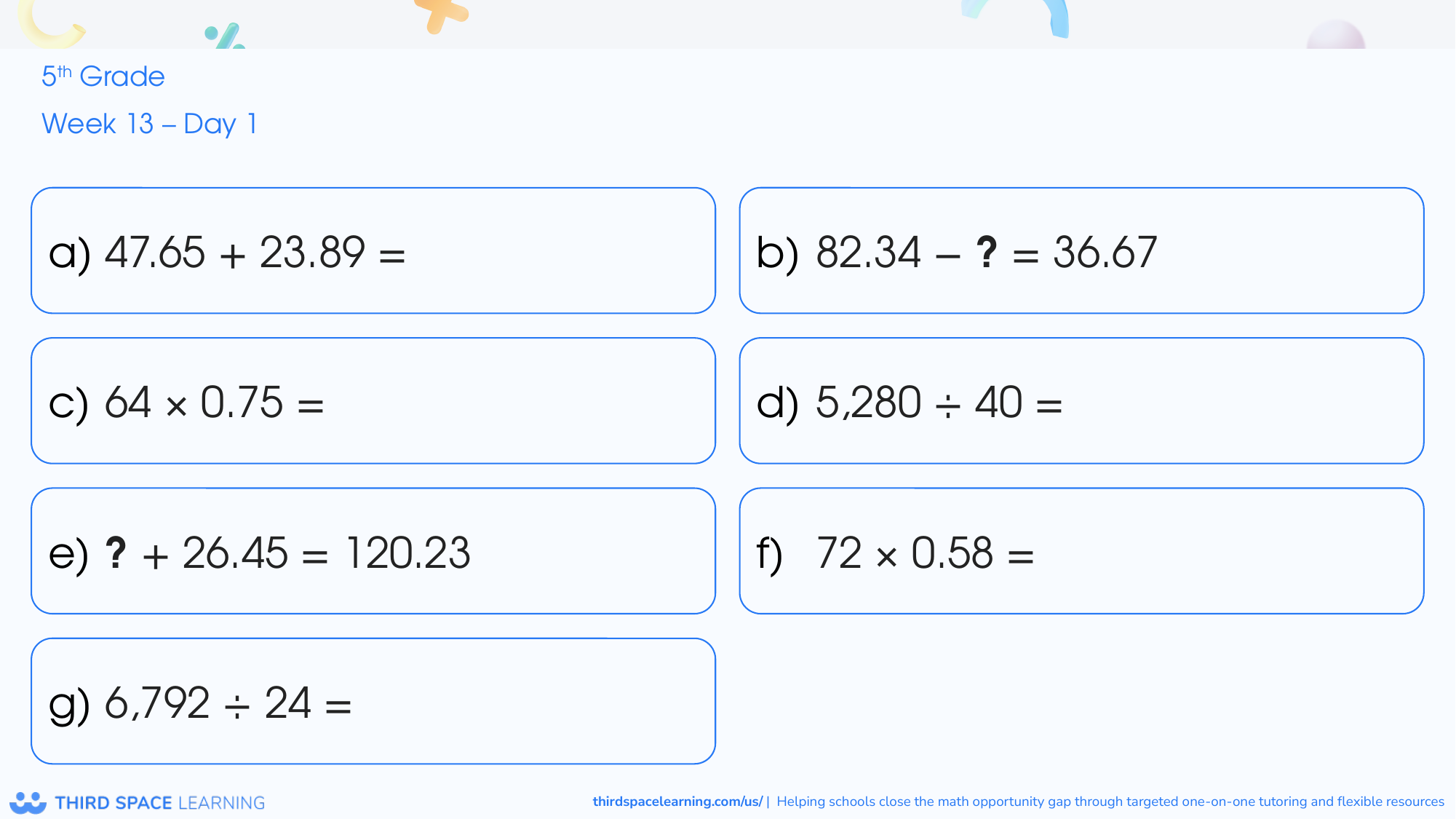

5th Grade
Week 13 – Day 1
47.65 + 23.89 =
82.34 − ? = 36.67
64 × 0.75 =
5,280 ÷ 40 =
? + 26.45 = 120.23
72 × 0.58 =
6,792 ÷ 24 =